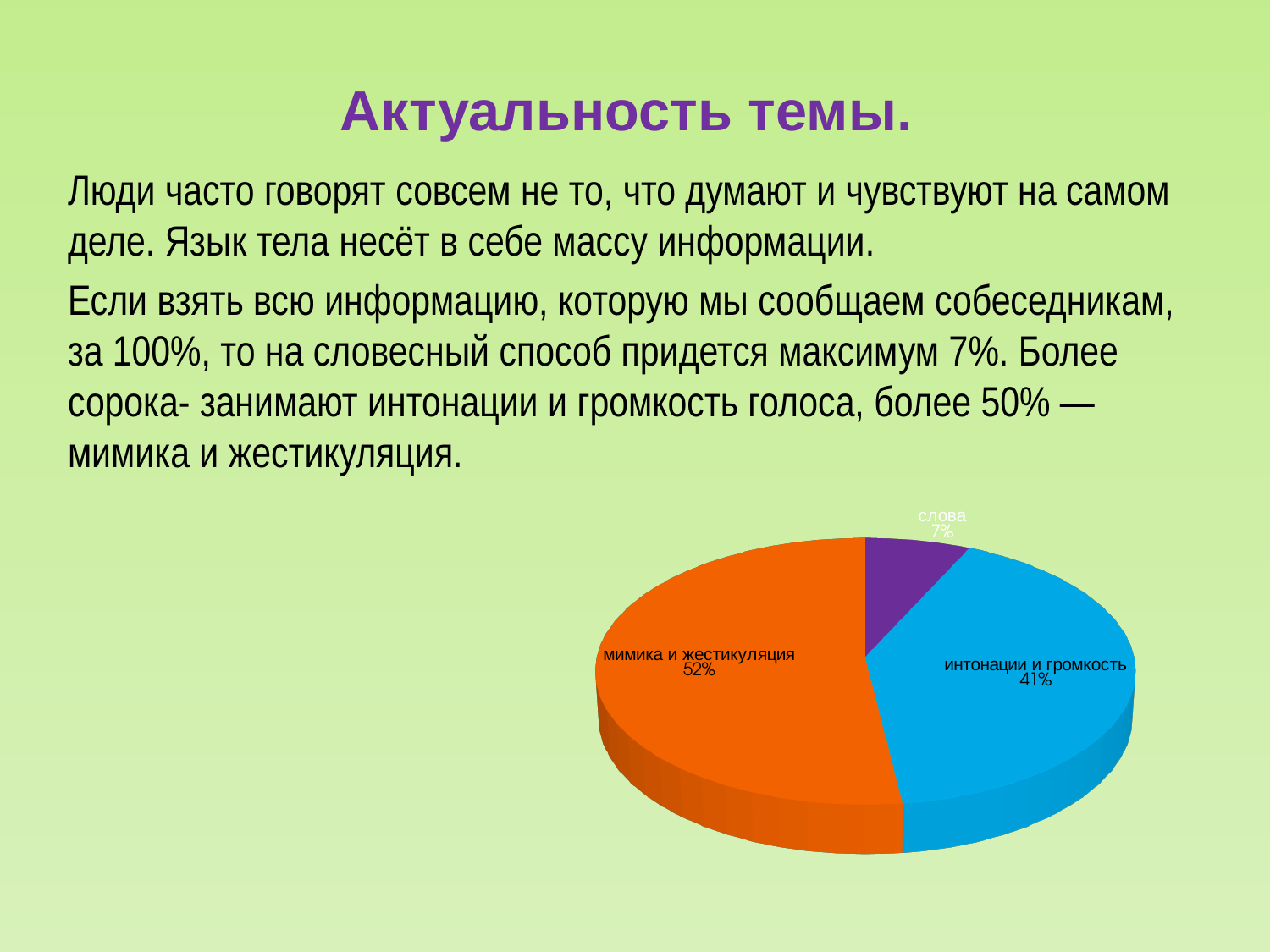

# Актуальность темы.
Люди часто говорят совсем не то, что думают и чувствуют на самом деле. Язык тела несёт в себе массу информации.
Если взять всю информацию, которую мы сообщаем собеседникам, за 100%, то на словесный способ придется максимум 7%. Более сорока- занимают интонации и громкость голоса, более 50% — мимика и жестикуляция.

[unsupported chart]